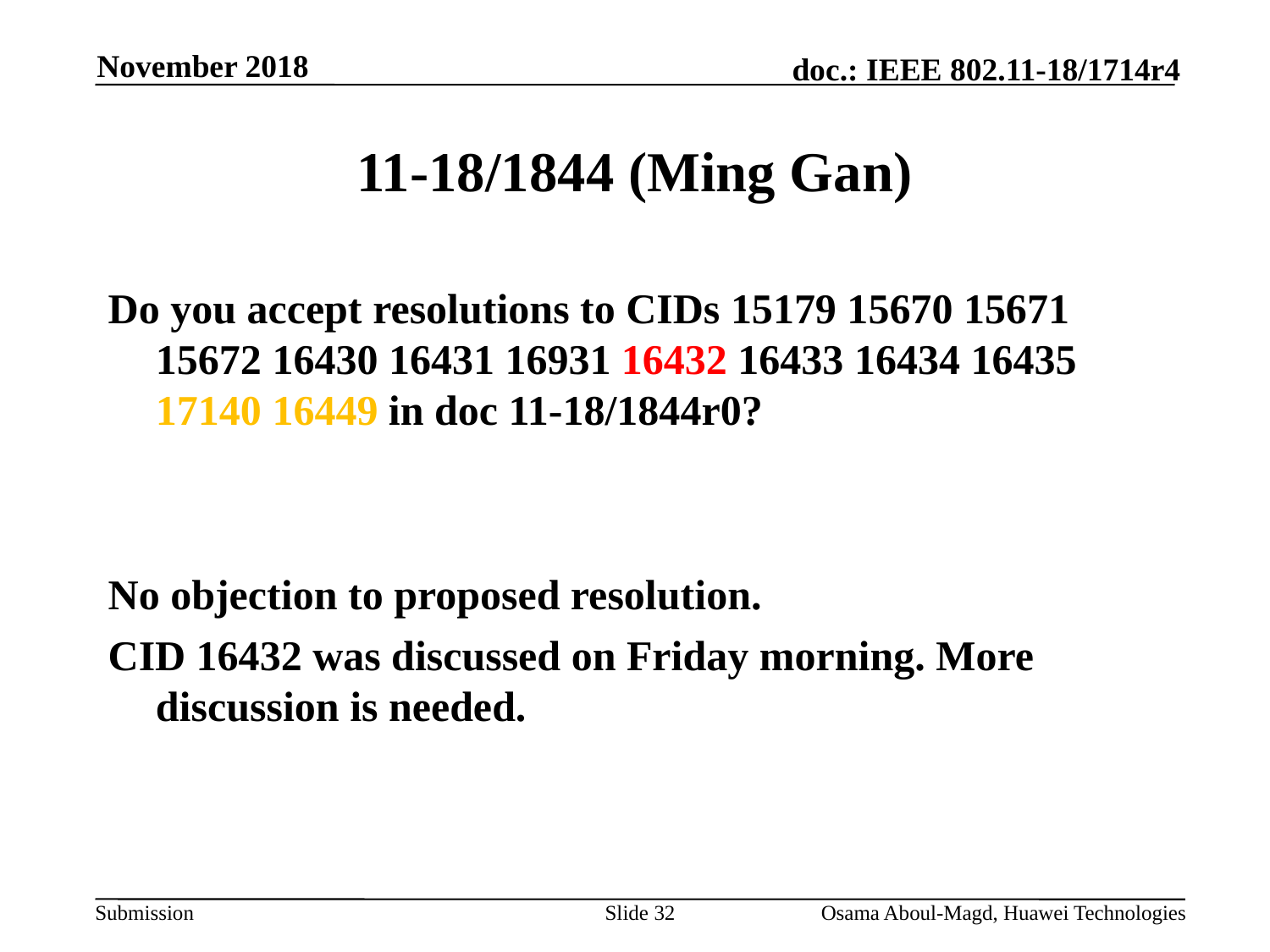

November 2018
# 11-18/1844 (Ming Gan)
Do you accept resolutions to CIDs 15179 15670 15671 15672 16430 16431 16931 16432 16433 16434 16435 17140 16449 in doc 11-18/1844r0?

No objection to proposed resolution.
CID 16432 was discussed on Friday morning. More discussion is needed.

Slide 32
Osama Aboul-Magd, Huawei Technologies